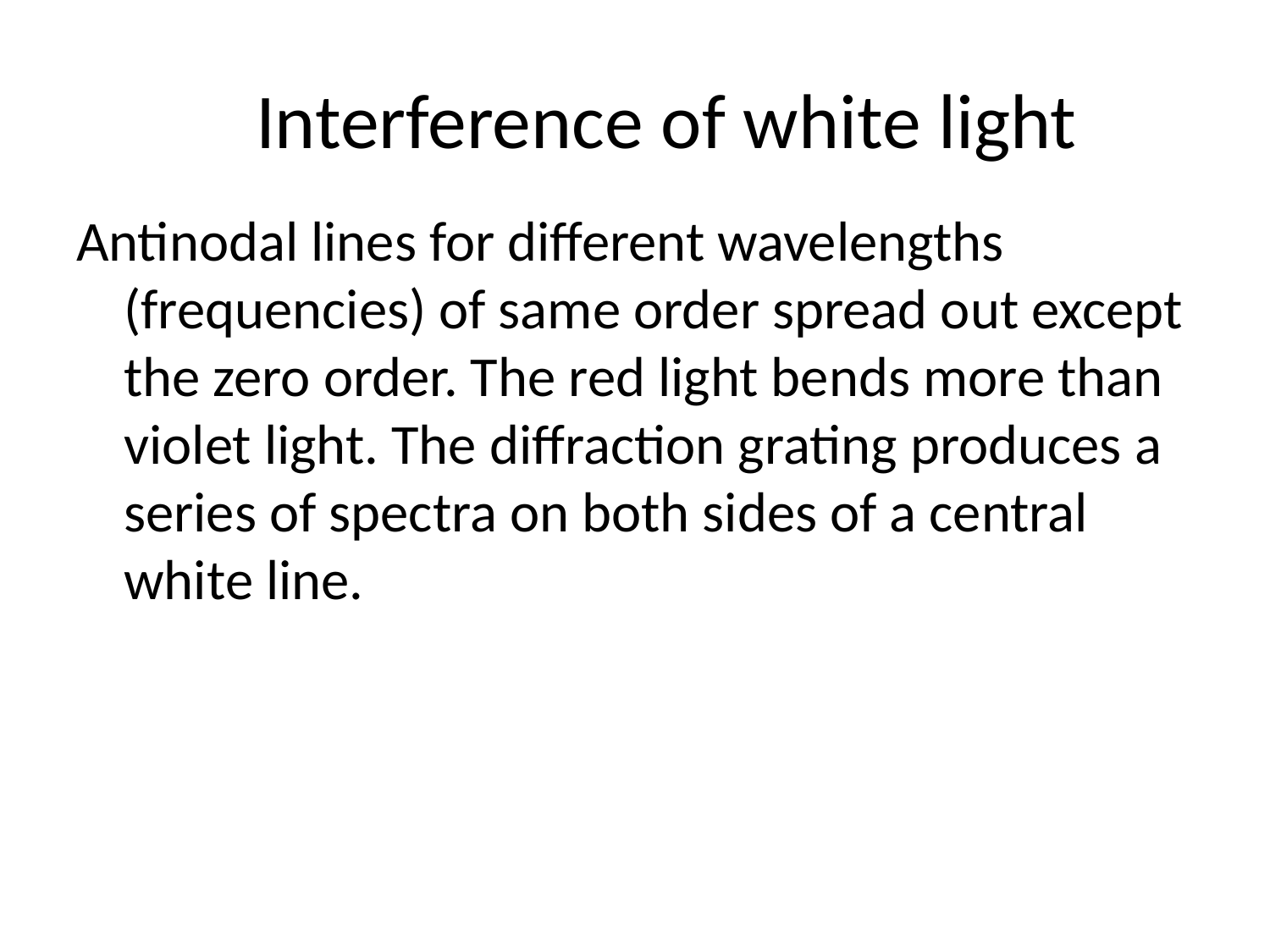

# Interference of white light
Antinodal lines for different wavelengths (frequencies) of same order spread out except the zero order. The red light bends more than violet light. The diffraction grating produces a series of spectra on both sides of a central white line.